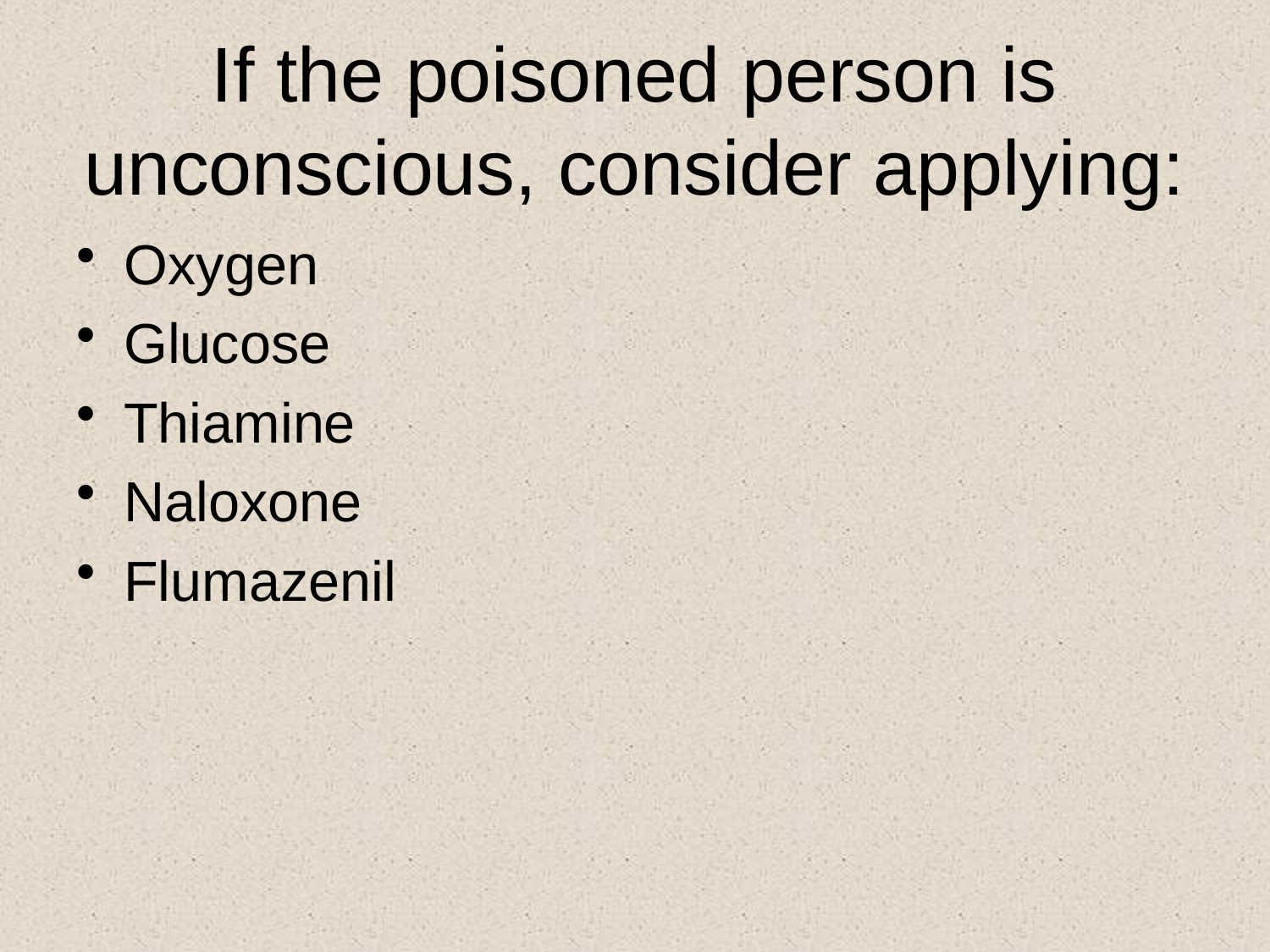

# If the poisoned person is unconscious, consider applying:
Oxygen
Glucose
Thiamine
Naloxone
Flumazenil